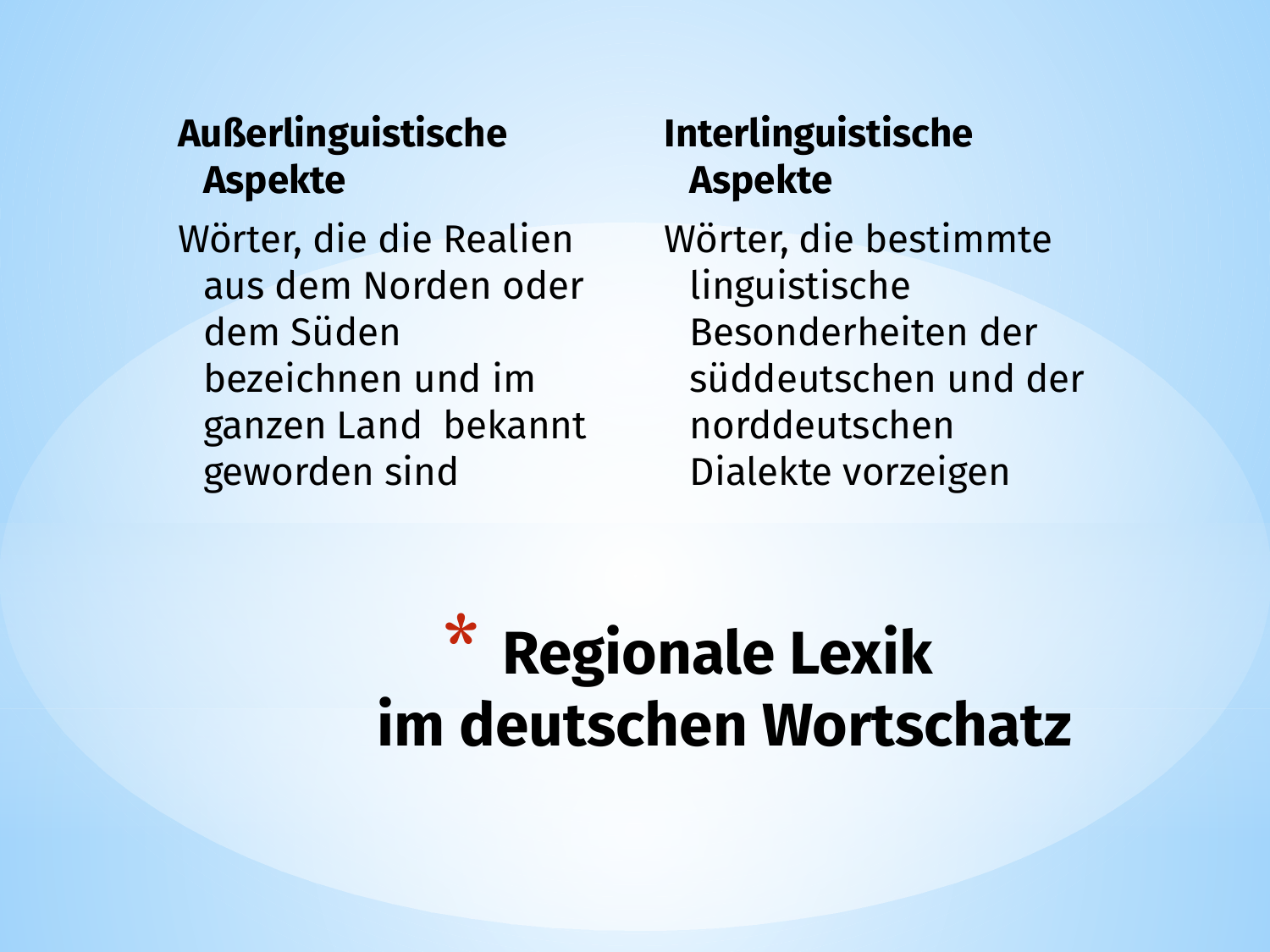

Außerlinguistische Aspekte
Wörter, die die Realien aus dem Norden oder dem Süden bezeichnen und im ganzen Land  bekannt geworden sind
Interlinguistische Aspekte
Wörter, die bestimmte linguistische Besonderheiten der süddeutschen und der norddeutschen Dialekte vorzeigen
# Regionale Lexik im deutschen Wortschatz